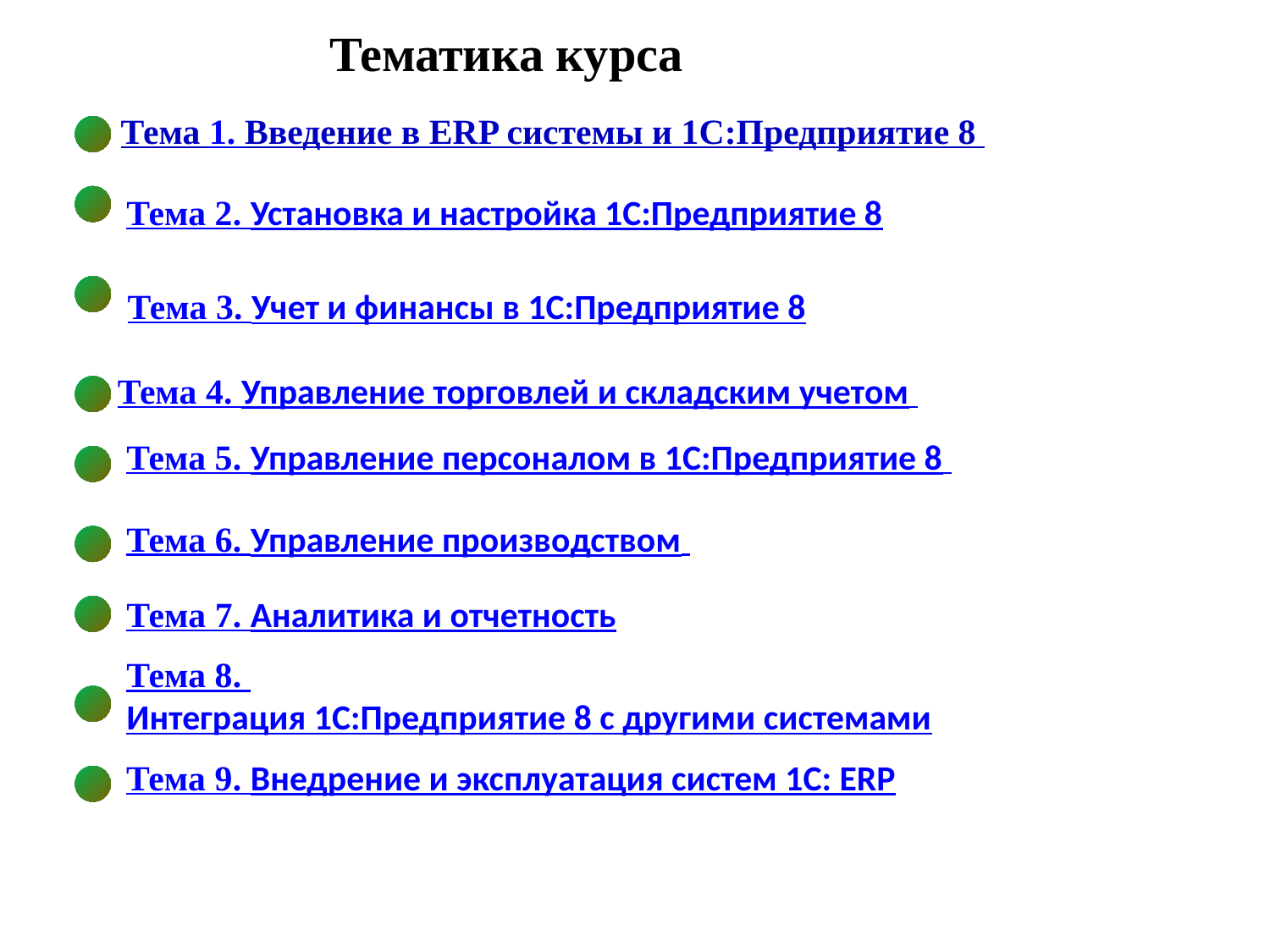

Тематика курса
Тема 1. Введение в ERP системы и 1C:Предприятие 8
Тема 2. Установка и настройка 1C:Предприятие 8
Тема 3. Учет и финансы в 1C:Предприятие 8

Тема 4. Управление торговлей и складским учетом
Тема 5. Управление персоналом в 1C:Предприятие 8
Тема 6. Управление производством
Тема 7. Аналитика и отчетность
Тема 8. Интеграция 1C:Предприятие 8 с другими системами
Тема 9. Внедрение и эксплуатация систем 1С: ERP